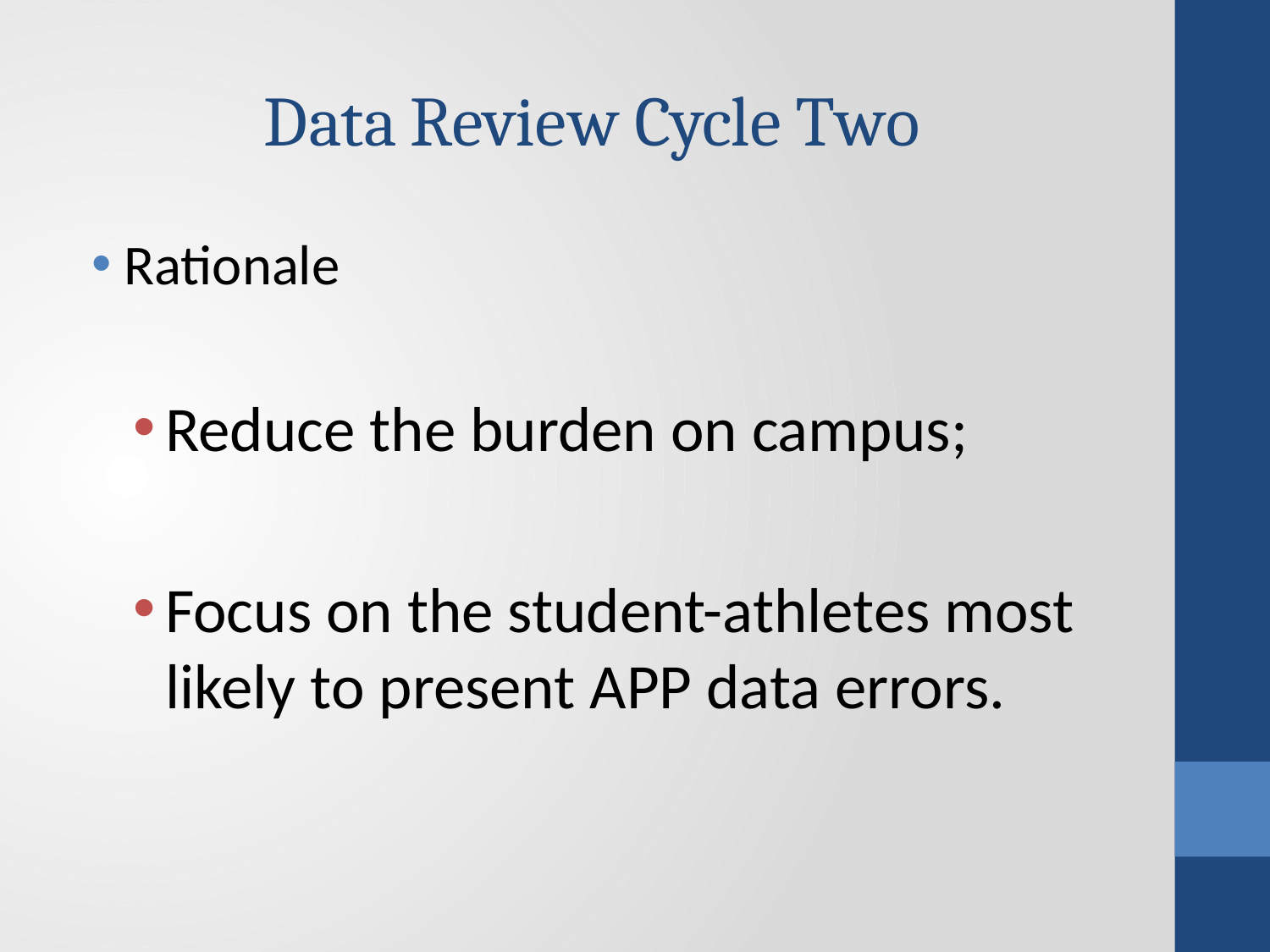

# Data Review Cycle Two
Rationale

Reduce the burden on campus;

Focus on the student-athletes most likely to present APP data errors.